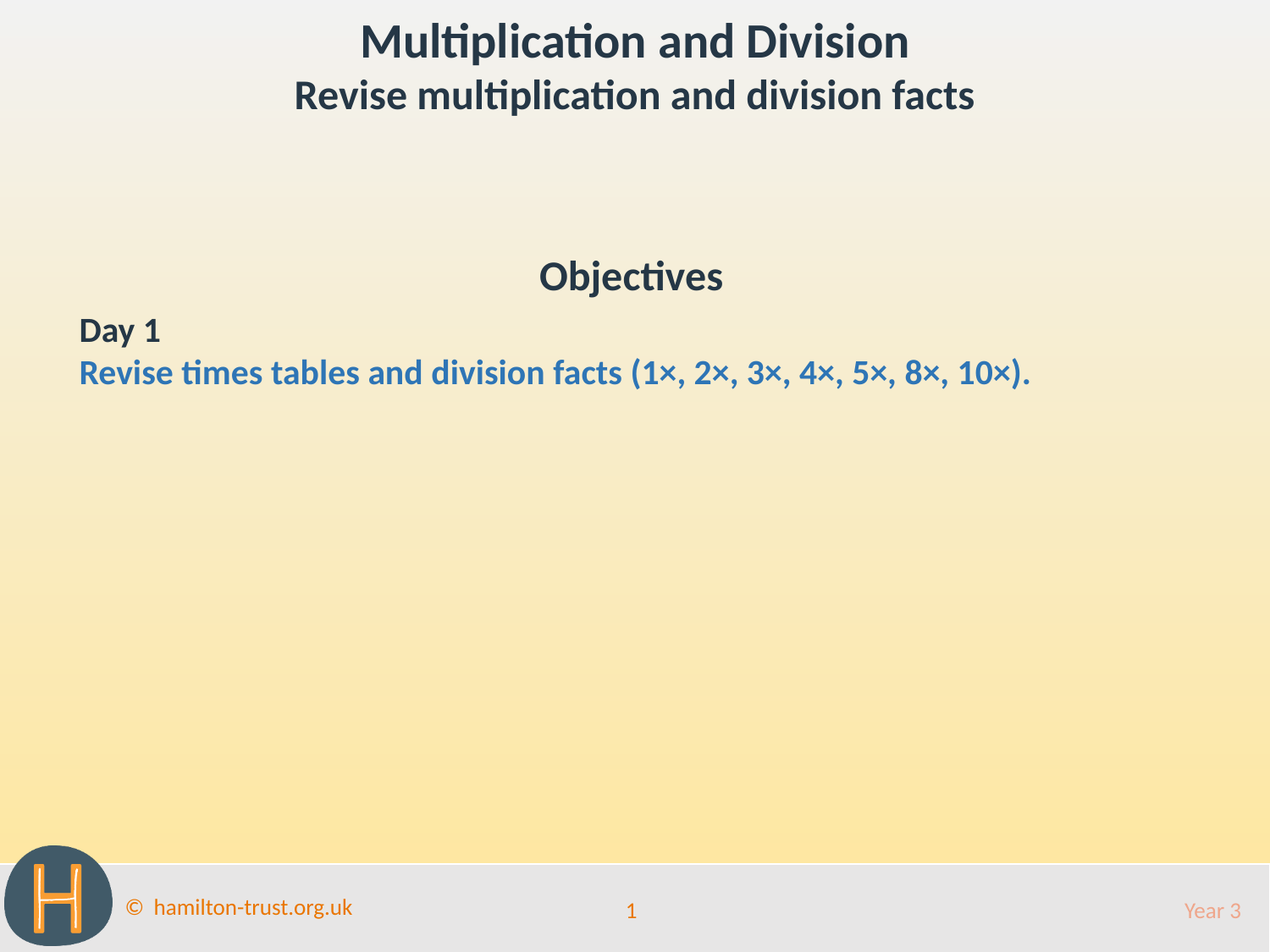

Multiplication and Division
Revise multiplication and division facts
Objectives
Day 1
Revise times tables and division facts (1×, 2×, 3×, 4×, 5×, 8×, 10×).
1
Year 3